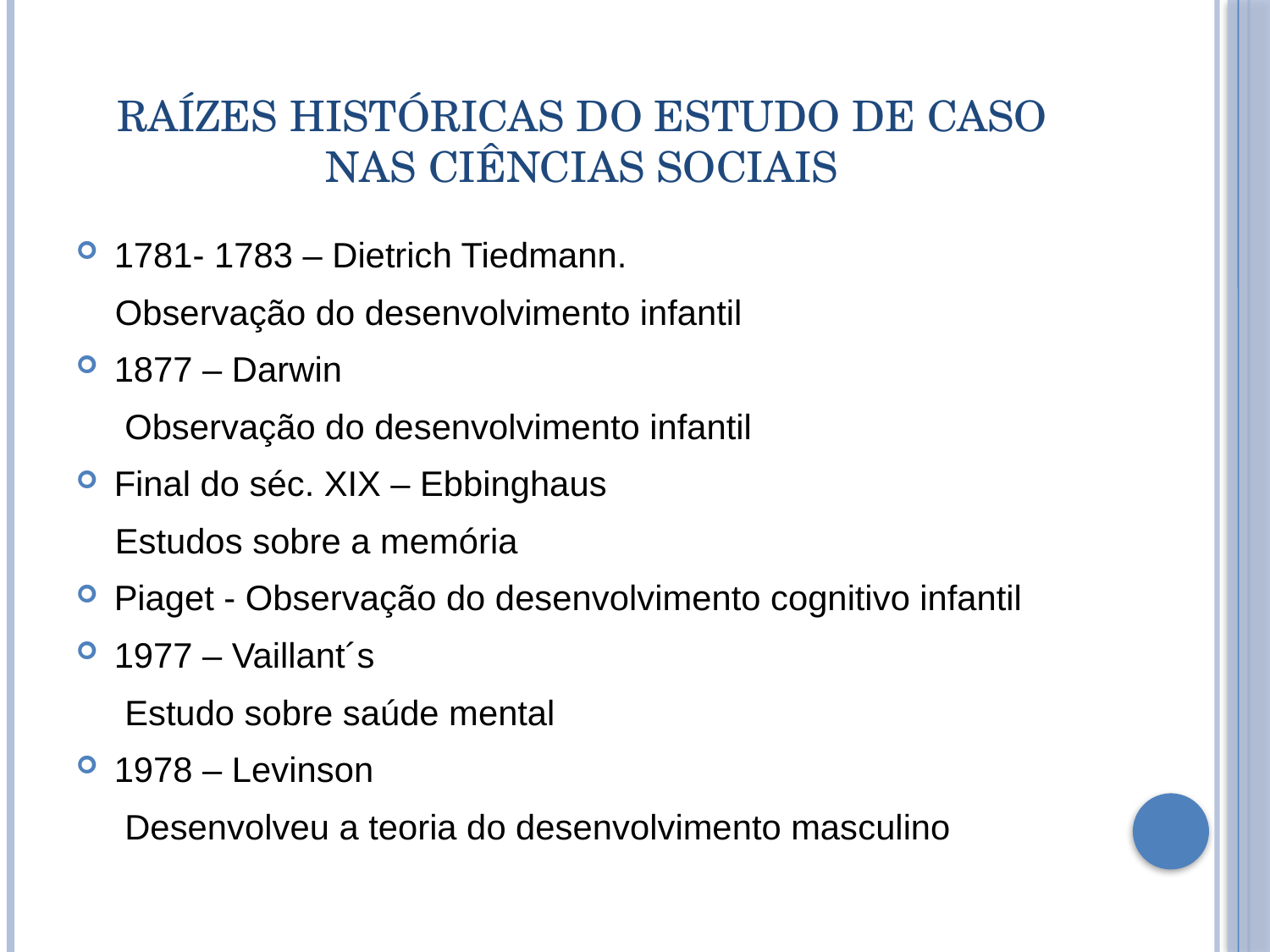

# Raízes Históricas Do Estudo De Caso Nas Ciências Sociais
1781- 1783 – Dietrich Tiedmann.
    Observação do desenvolvimento infantil
1877 – Darwin
     Observação do desenvolvimento infantil
Final do séc. XIX – Ebbinghaus
    Estudos sobre a memória
Piaget - Observação do desenvolvimento cognitivo infantil
1977 – Vaillant´s
     Estudo sobre saúde mental
1978 – Levinson
     Desenvolveu a teoria do desenvolvimento masculino